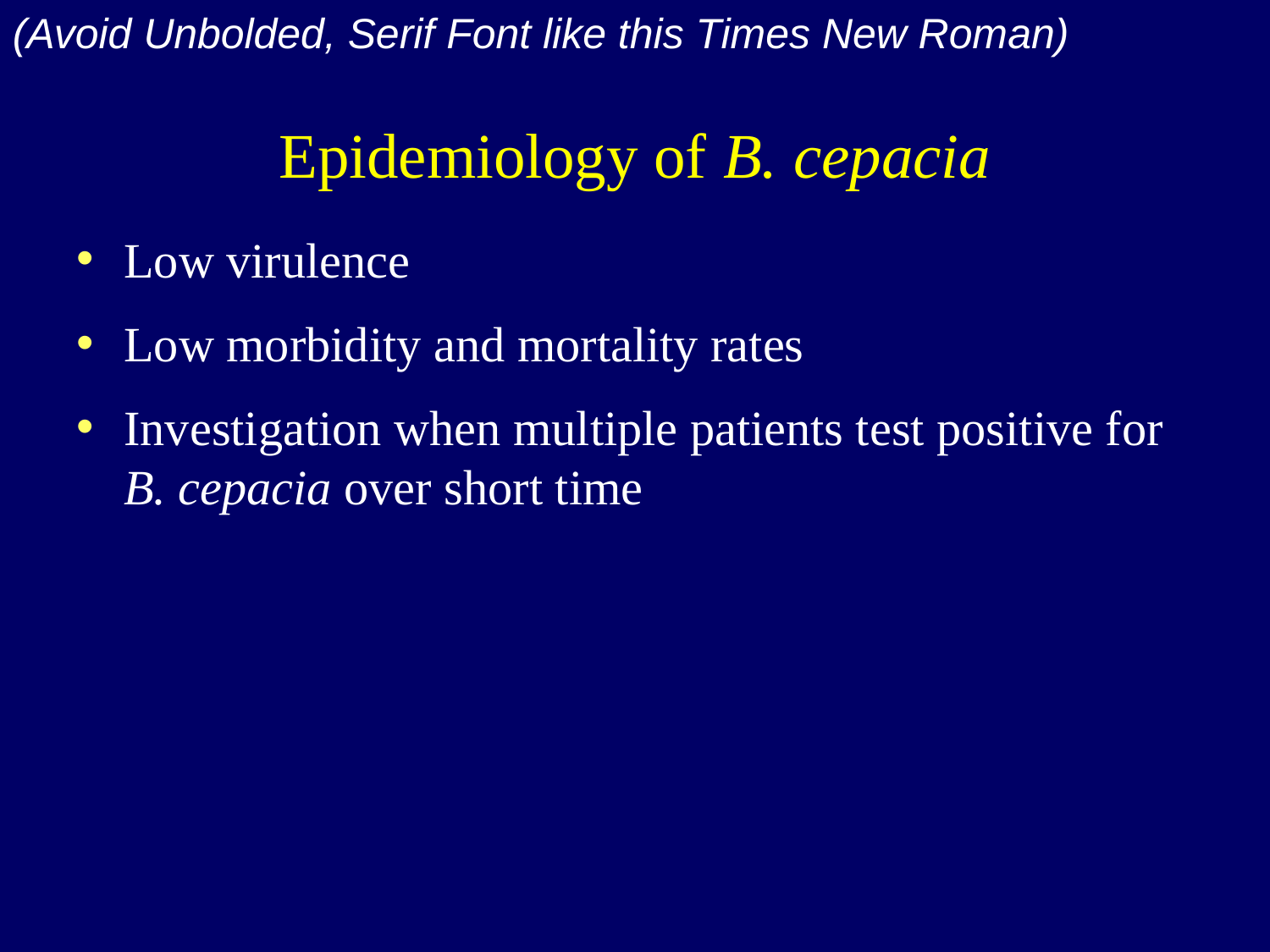

(Avoid Unbolded, Serif Font like this Times New Roman)
# Epidemiology of B. cepacia
Low virulence
Low morbidity and mortality rates
Investigation when multiple patients test positive for
B. cepacia over short time